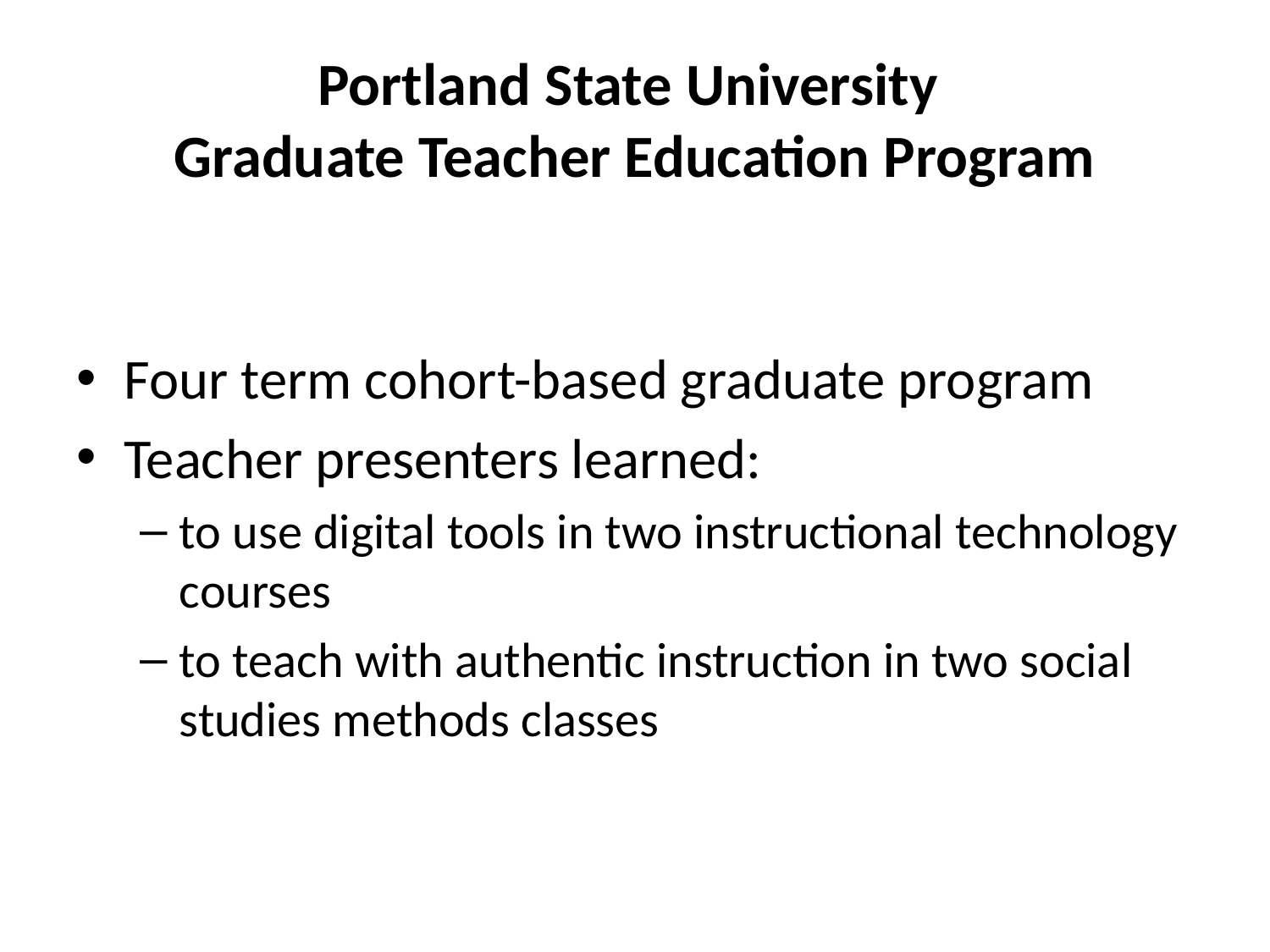

# Portland State University Graduate Teacher Education Program
Four term cohort-based graduate program
Teacher presenters learned:
to use digital tools in two instructional technology courses
to teach with authentic instruction in two social studies methods classes